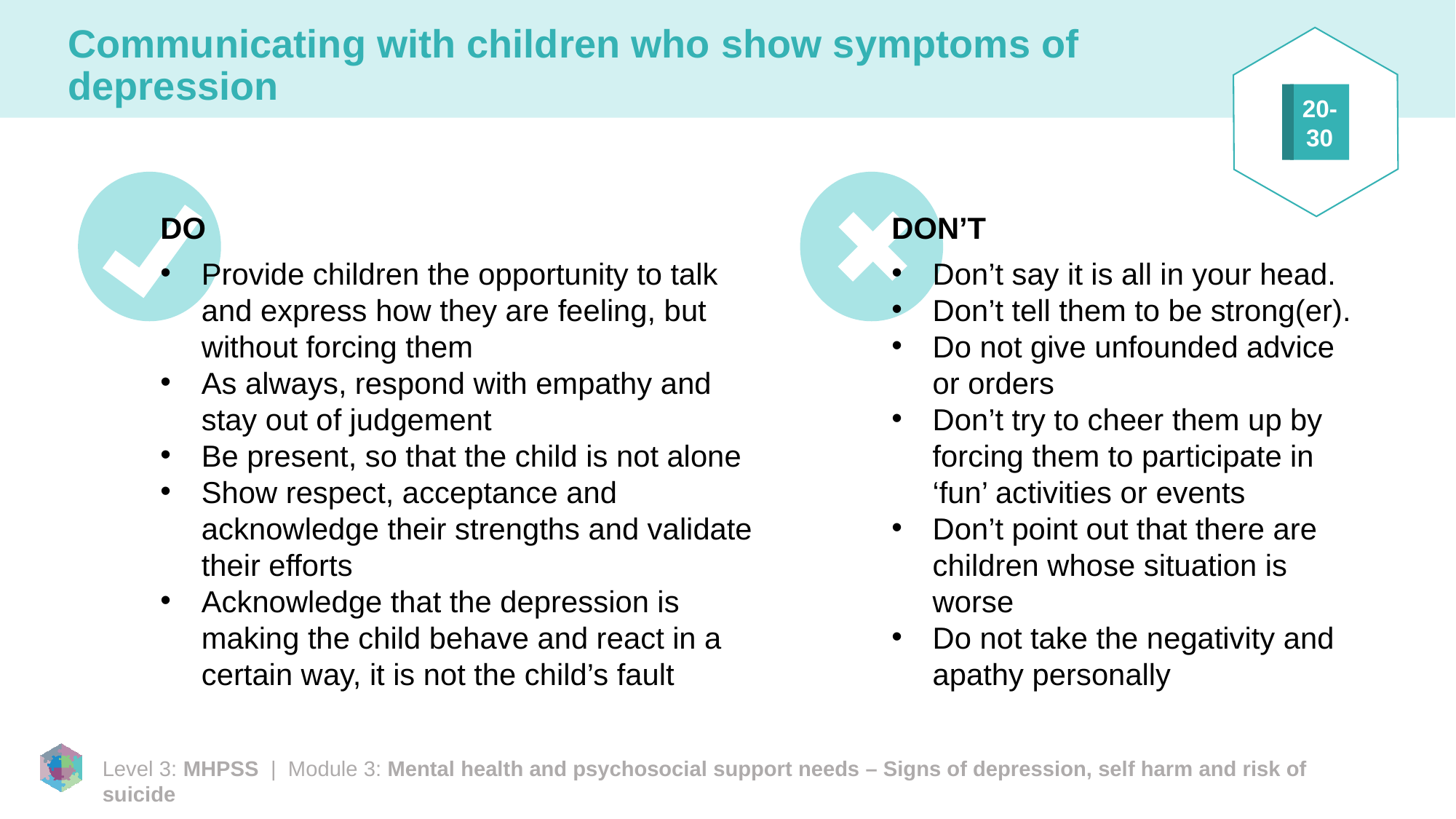

# Communicating with children who show symptoms of depression

20-30

DO
Provide children the opportunity to talk and express how they are feeling, but without forcing them
As always, respond with empathy and stay out of judgement
Be present, so that the child is not alone
Show respect, acceptance and acknowledge their strengths and validate their efforts
Acknowledge that the depression is making the child behave and react in a certain way, it is not the child’s fault
DON’T
Don’t say it is all in your head.
Don’t tell them to be strong(er).
Do not give unfounded advice or orders
Don’t try to cheer them up by forcing them to participate in ‘fun’ activities or events
Don’t point out that there are children whose situation is worse
Do not take the negativity and apathy personally